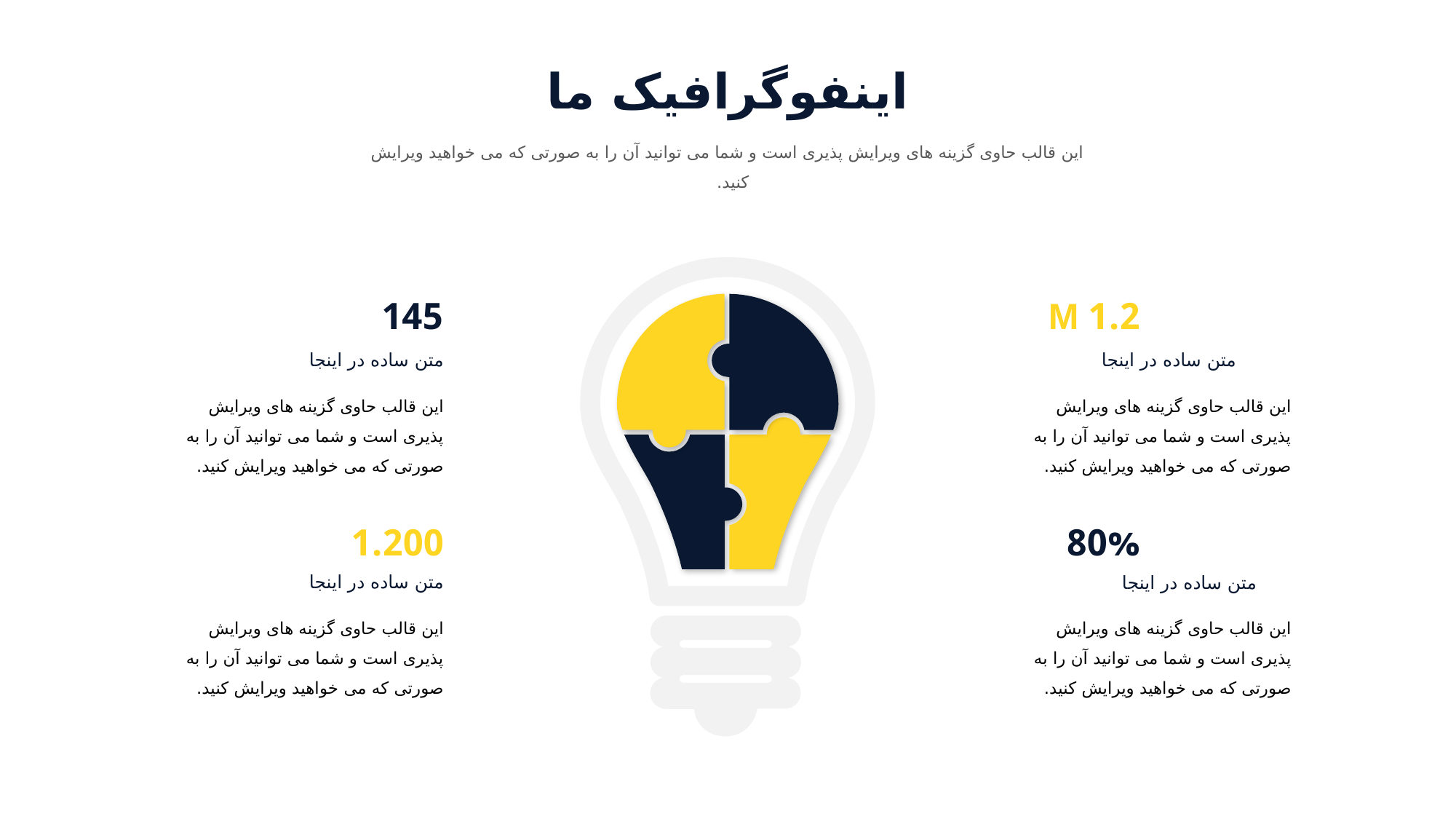

اینفوگرافیک ما
این قالب حاوی گزینه های ویرایش پذیری است و شما می توانید آن را به صورتی که می خواهید ویرایش کنید.

145
1.2 M
متن ساده در اینجا
متن ساده در اینجا
این قالب حاوی گزینه های ویرایش پذیری است و شما می توانید آن را به صورتی که می خواهید ویرایش کنید.
این قالب حاوی گزینه های ویرایش پذیری است و شما می توانید آن را به صورتی که می خواهید ویرایش کنید.
1.200
80%
متن ساده در اینجا
متن ساده در اینجا
این قالب حاوی گزینه های ویرایش پذیری است و شما می توانید آن را به صورتی که می خواهید ویرایش کنید.
این قالب حاوی گزینه های ویرایش پذیری است و شما می توانید آن را به صورتی که می خواهید ویرایش کنید.